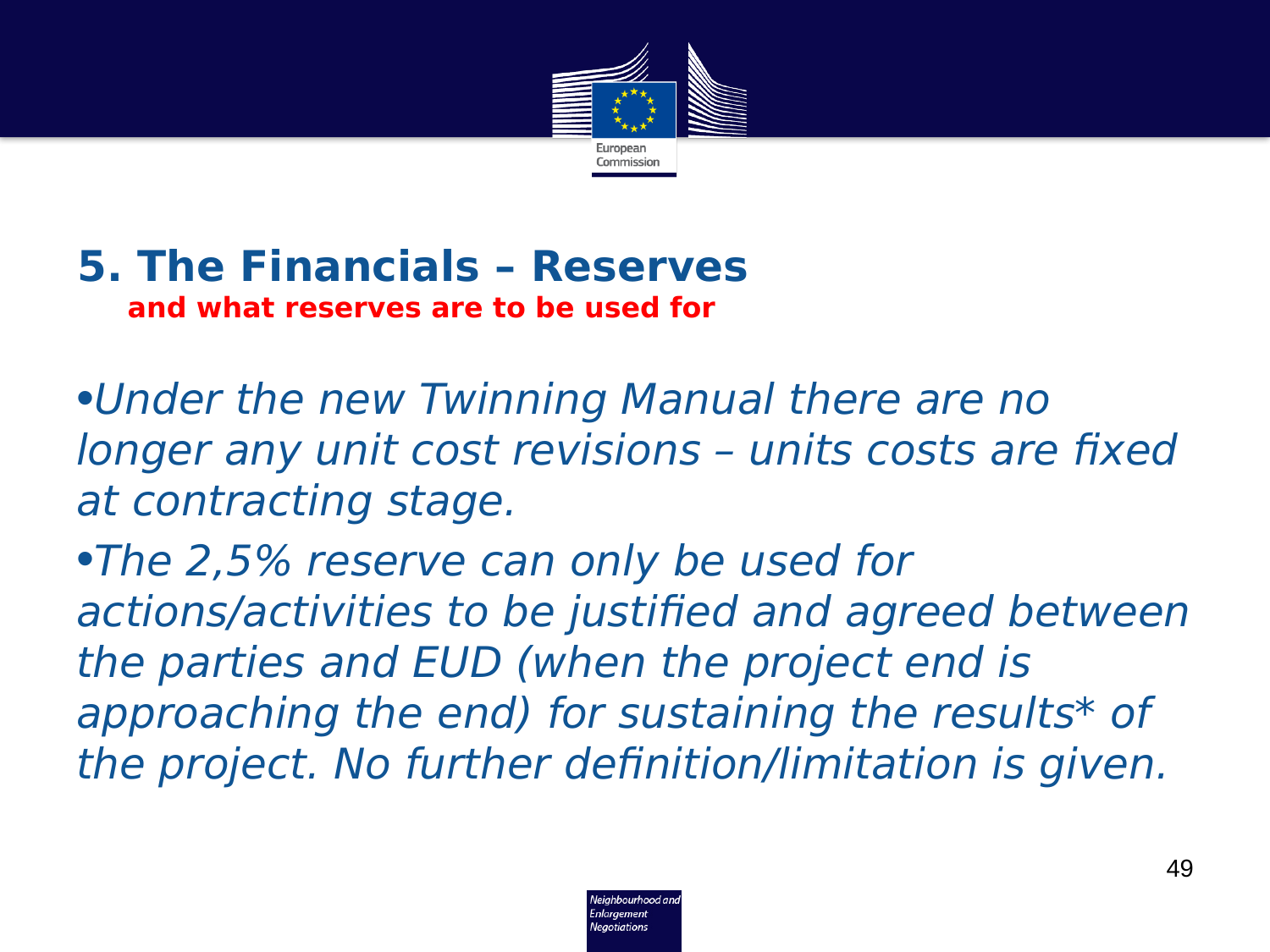

# 5. The Financials – Reserves and what reserves are to be used for
Under the new Twinning Manual there are no longer any unit cost revisions – units costs are fixed at contracting stage.
The 2,5% reserve can only be used for actions/activities to be justified and agreed between the parties and EUD (when the project end is approaching the end) for sustaining the results* of the project. No further definition/limitation is given.
49